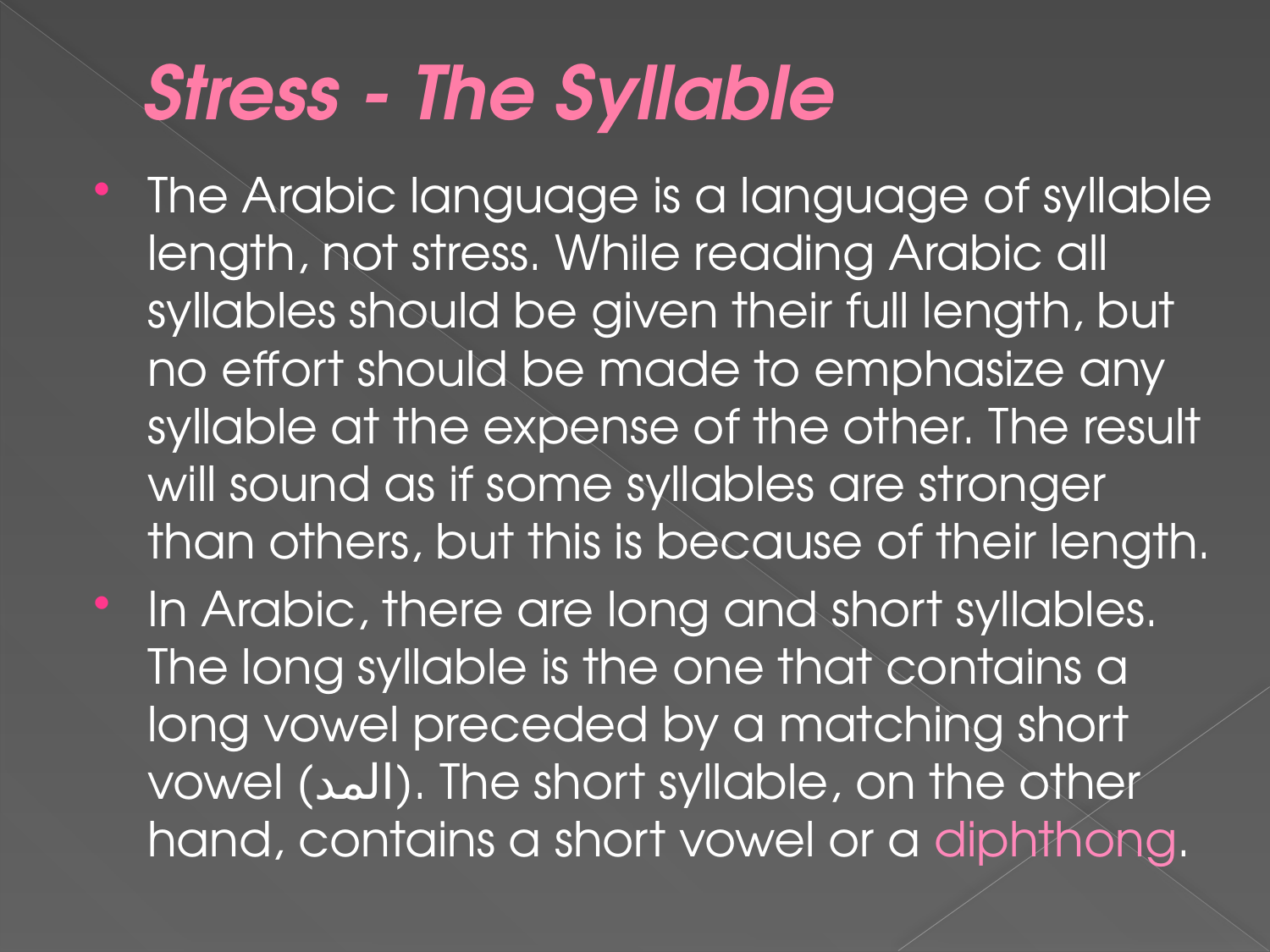

# Stress - The Syllable
The Arabic language is a language of syllable length, not stress. While reading Arabic all syllables should be given their full length, but no effort should be made to emphasize any syllable at the expense of the other. The result will sound as if some syllables are stronger than others, but this is because of their length.
In Arabic, there are long and short syllables. The long syllable is the one that contains a long vowel preceded by a matching short vowel (المد). The short syllable, on the other hand, contains a short vowel or a diphthong.